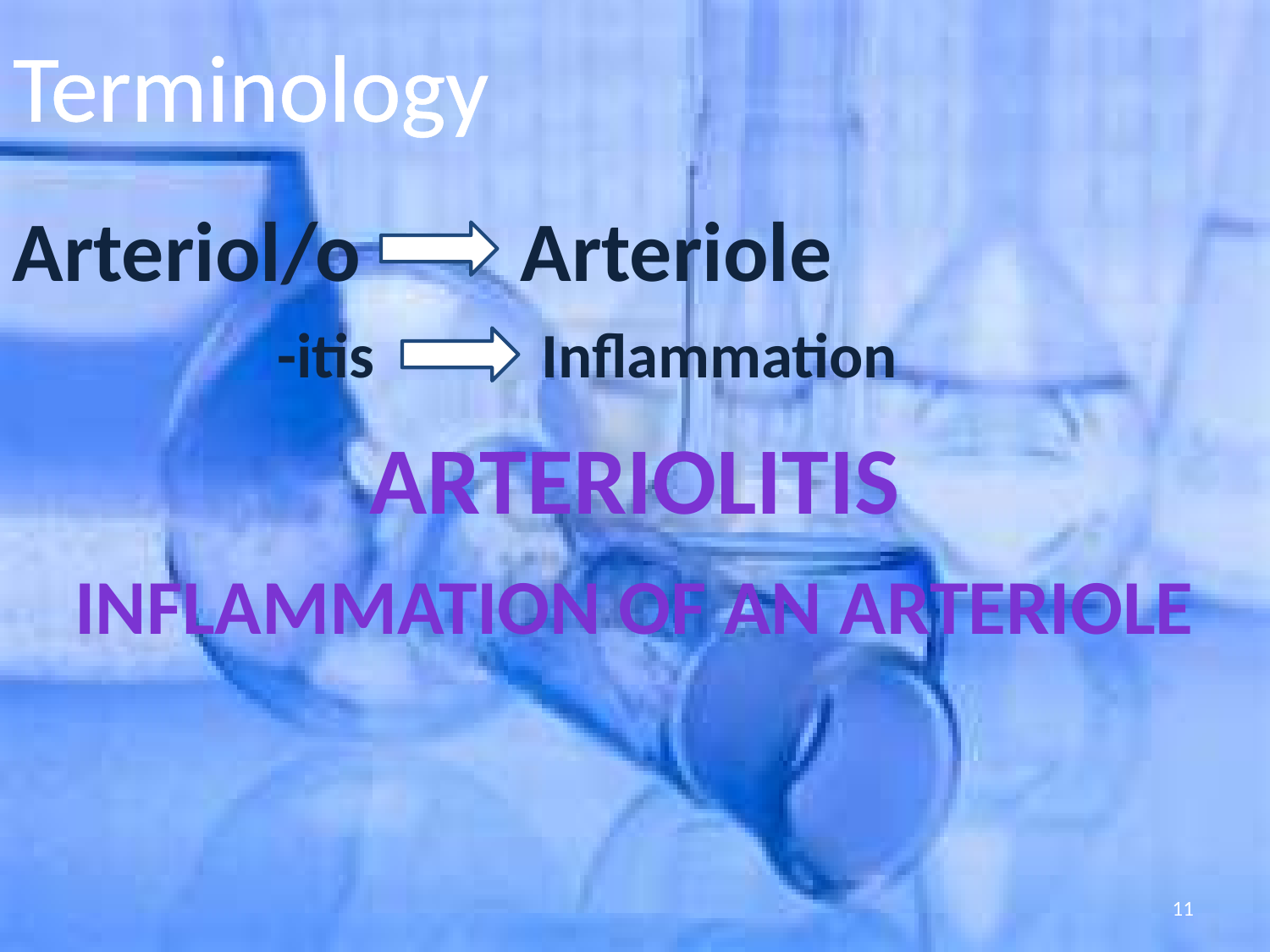

Terminology

Arteriol/o
Arteriole

-itis
Inflammation

Arteriolitis
Inflammation of an arteriole
11